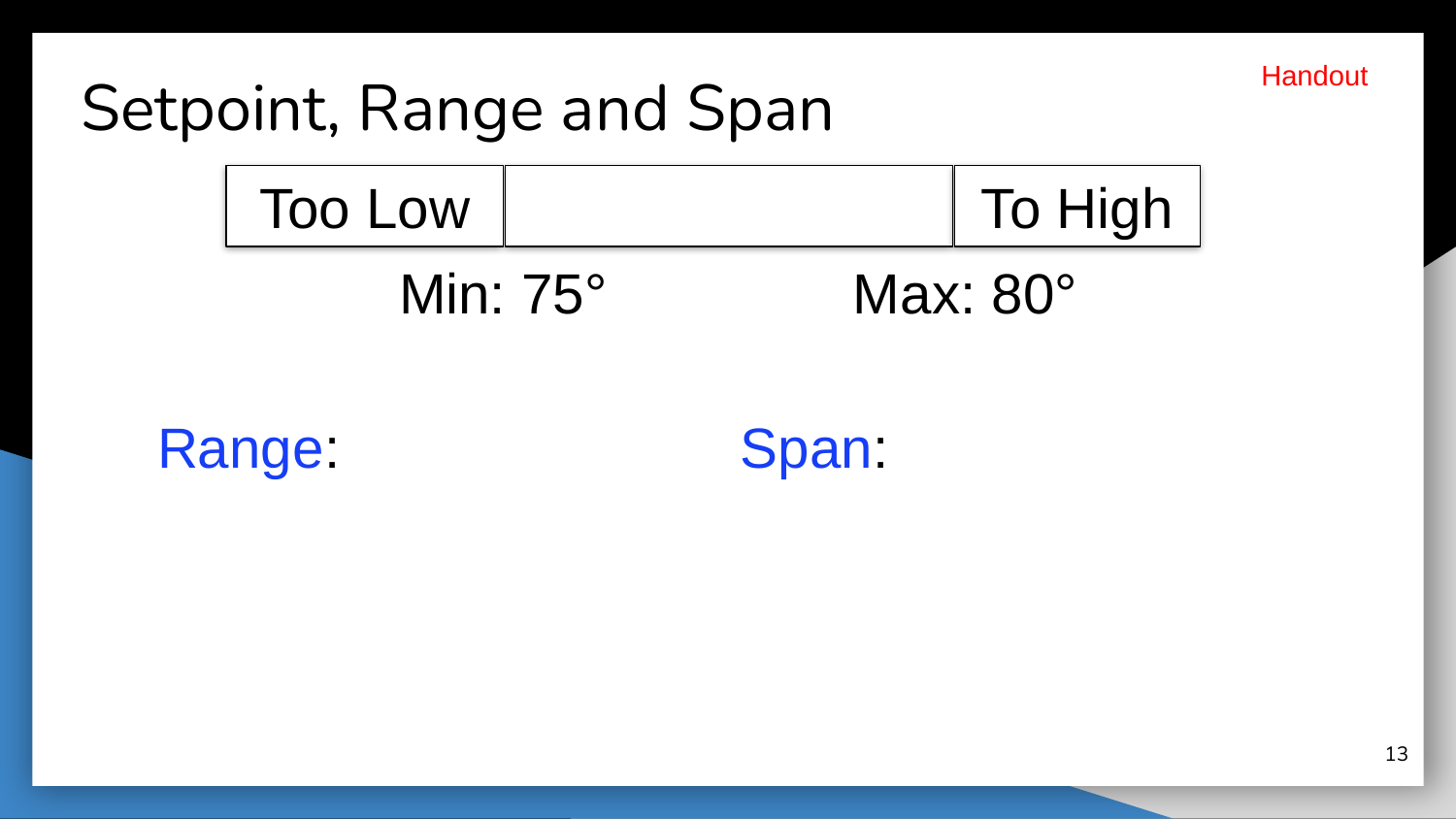

Handout
# Setpoint, Range and Span
To High
Too Low

Max: 80°
Min: 75°
Range:
Span:
13